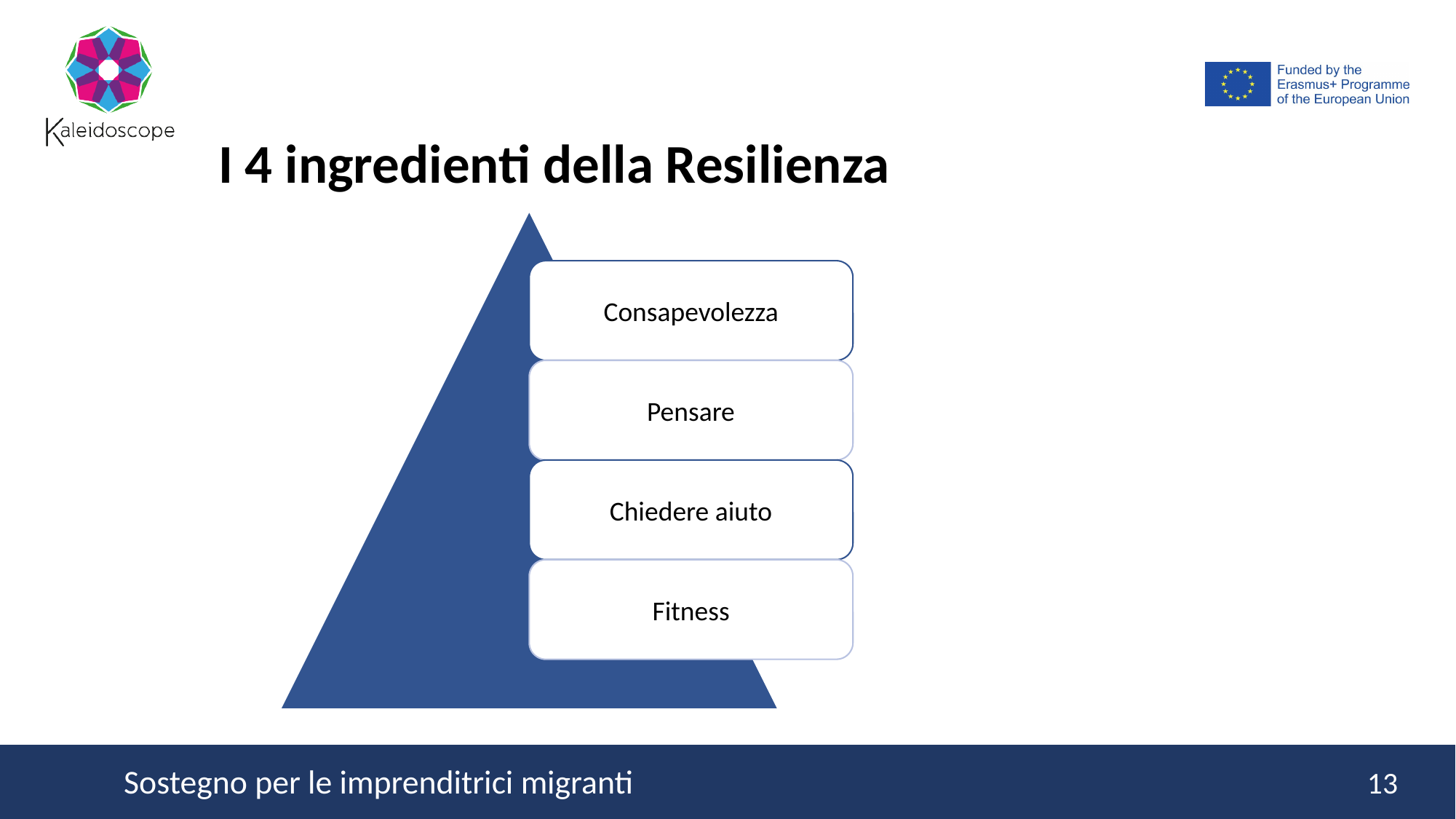

I 4 ingredienti della Resilienza
Consapevolezza
Pensare
Chiedere aiuto
Fitness
13